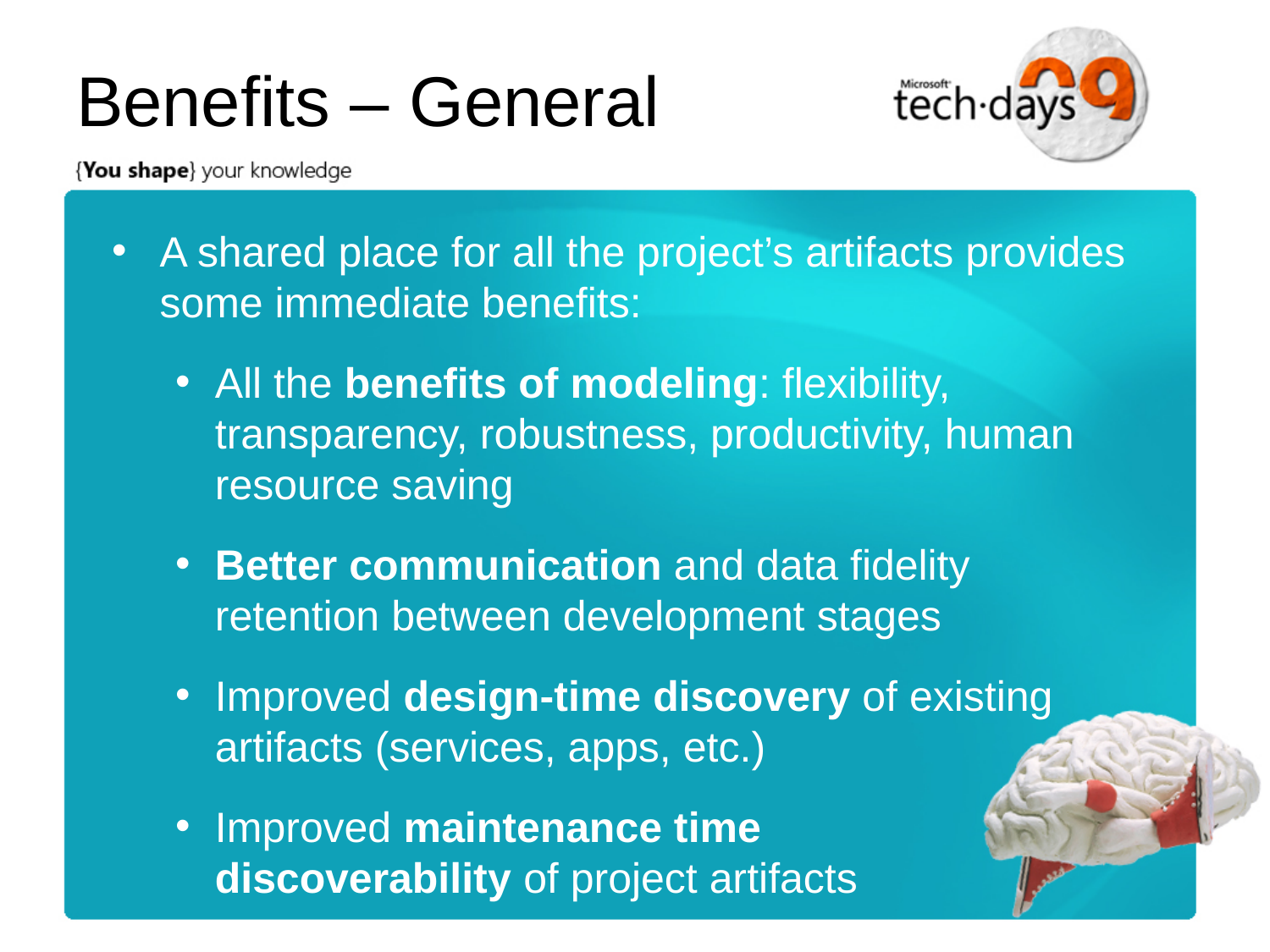

# Benefits – General
A shared place for all the project’s artifacts provides some immediate benefits:
All the benefits of modeling: flexibility, transparency, robustness, productivity, human resource saving
Better communication and data fidelity retention between development stages
Improved design-time discovery of existing artifacts (services, apps, etc.)
Improved maintenance time
discoverability of project artifacts